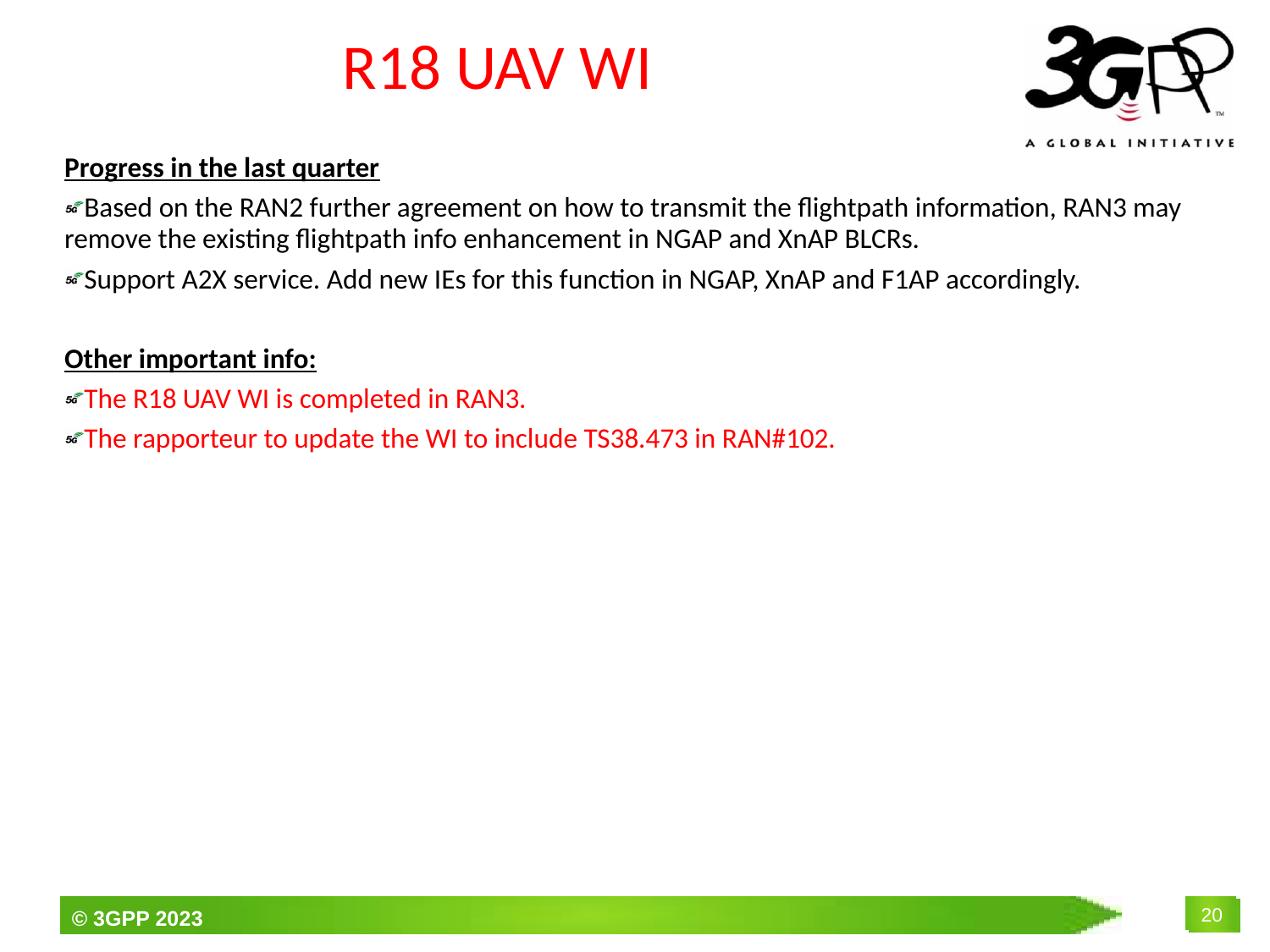

# R18 UAV WI
Progress in the last quarter
Based on the RAN2 further agreement on how to transmit the flightpath information, RAN3 may remove the existing flightpath info enhancement in NGAP and XnAP BLCRs.
Support A2X service. Add new IEs for this function in NGAP, XnAP and F1AP accordingly.

Other important info:
The R18 UAV WI is completed in RAN3.
The rapporteur to update the WI to include TS38.473 in RAN#102.

20